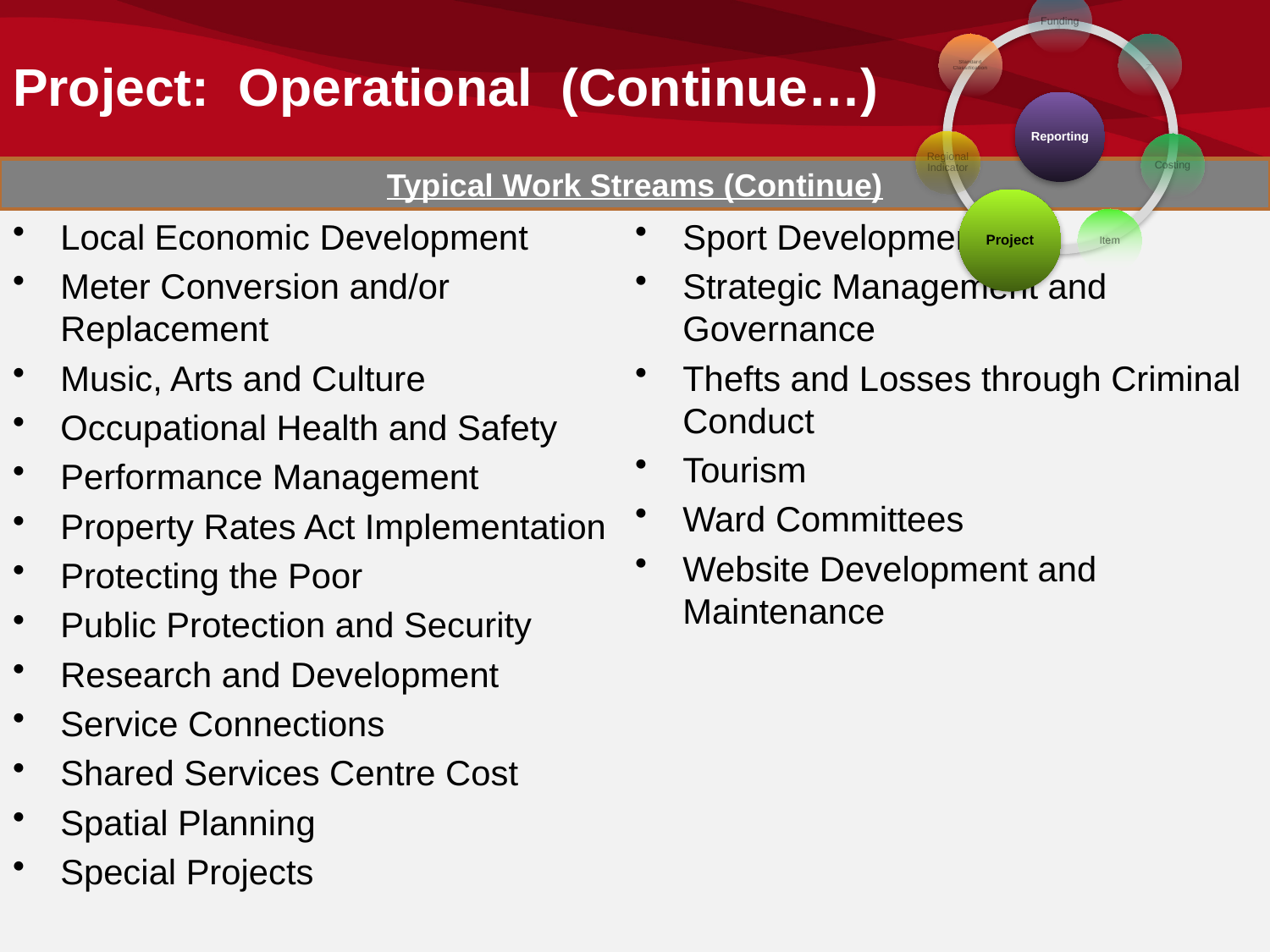

Reporting
Funding
Function
Costing
Item
Project
Regional Indicator
Standard Classification
# Project:  Operational  (Continue…)
Typical Work Streams (Continue)
Local Economic Development
Meter Conversion and/or Replacement
Music, Arts and Culture
Occupational Health and Safety
Performance Management
Property Rates Act Implementation
Protecting the Poor
Public Protection and Security
Research and Development
Service Connections
Shared Services Centre Cost
Spatial Planning
Special Projects

Sport Development
Strategic Management and Governance
Thefts and Losses through Criminal Conduct
Tourism
Ward Committees
Website Development and Maintenance

144